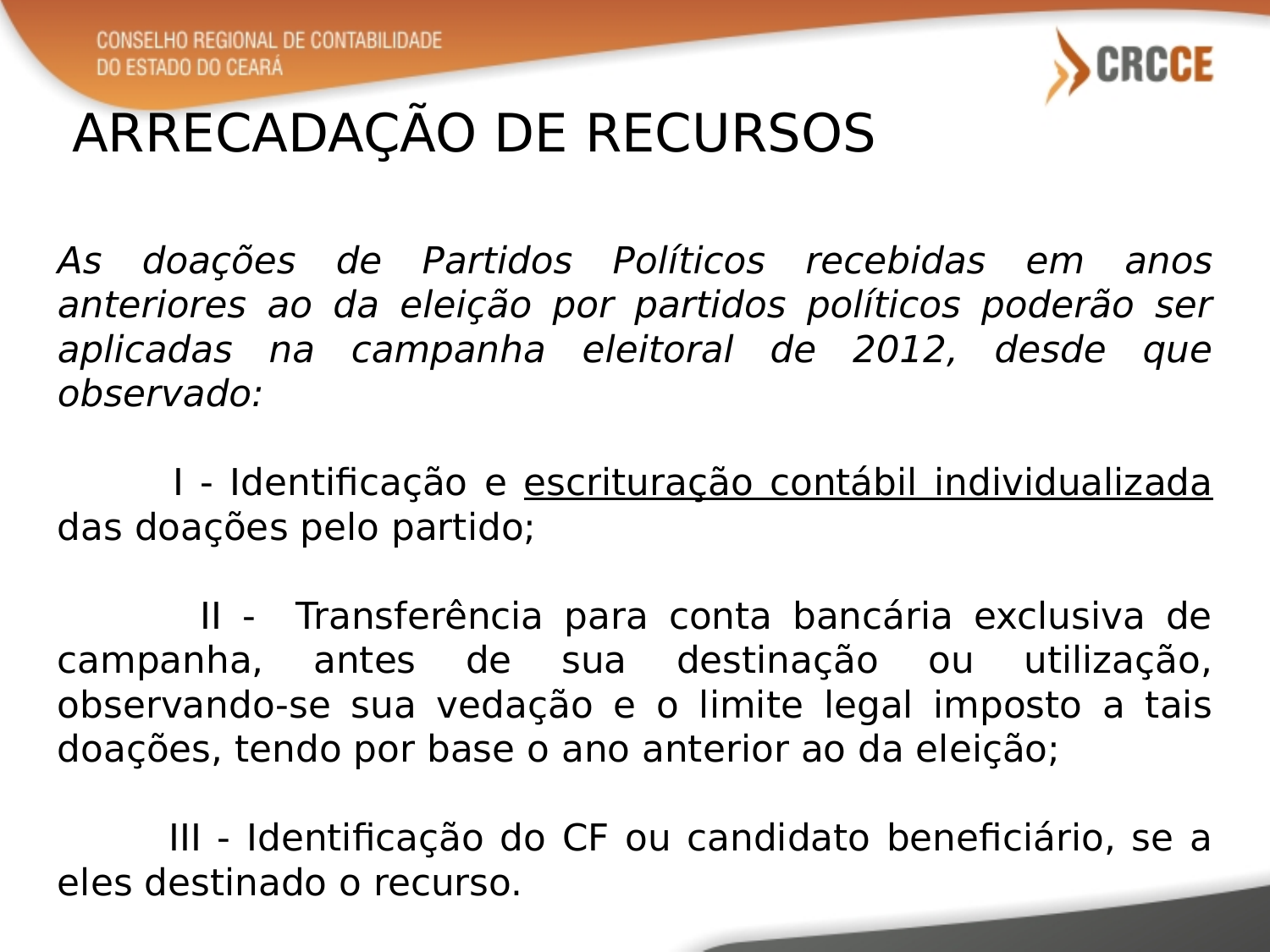

ARRECADAÇÃO DE RECURSOS
As doações de Partidos Políticos recebidas em anos anteriores ao da eleição por partidos políticos poderão ser aplicadas na campanha eleitoral de 2012, desde que observado:

       I - Identificação e escrituração contábil individualizada das doações pelo partido;

       II -  Transferência para conta bancária exclusiva de campanha, antes de sua destinação ou utilização, observando-se sua vedação e o limite legal imposto a tais doações, tendo por base o ano anterior ao da eleição;

       III - Identificação do CF ou candidato beneficiário, se a eles destinado o recurso.